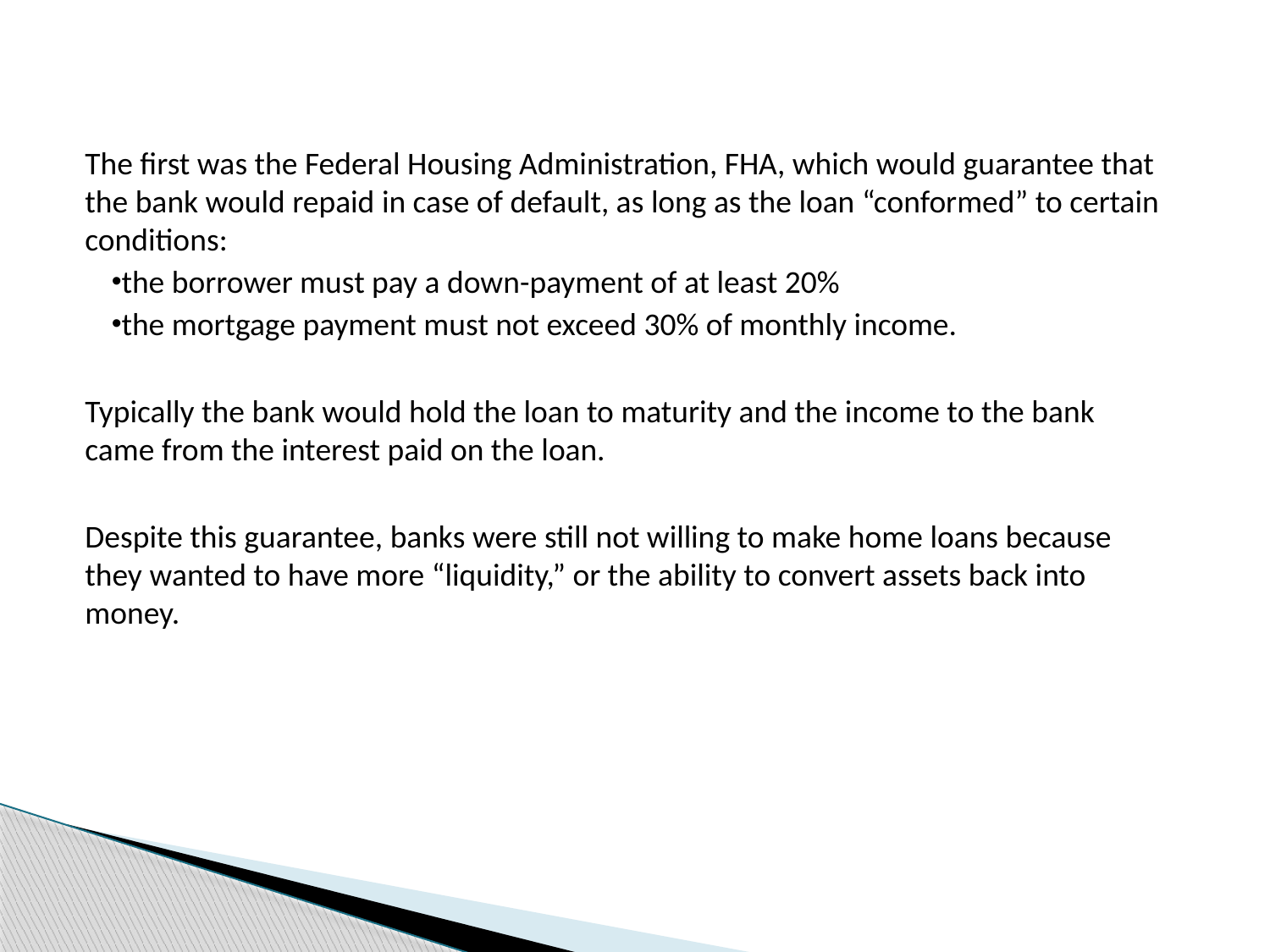

#

The first was the Federal Housing Administration, FHA, which would guarantee that the bank would repaid in case of default, as long as the loan “conformed” to certain conditions:
the borrower must pay a down-payment of at least 20%
the mortgage payment must not exceed 30% of monthly income.

Typically the bank would hold the loan to maturity and the income to the bank came from the interest paid on the loan.

Despite this guarantee, banks were still not willing to make home loans because they wanted to have more “liquidity,” or the ability to convert assets back into money.